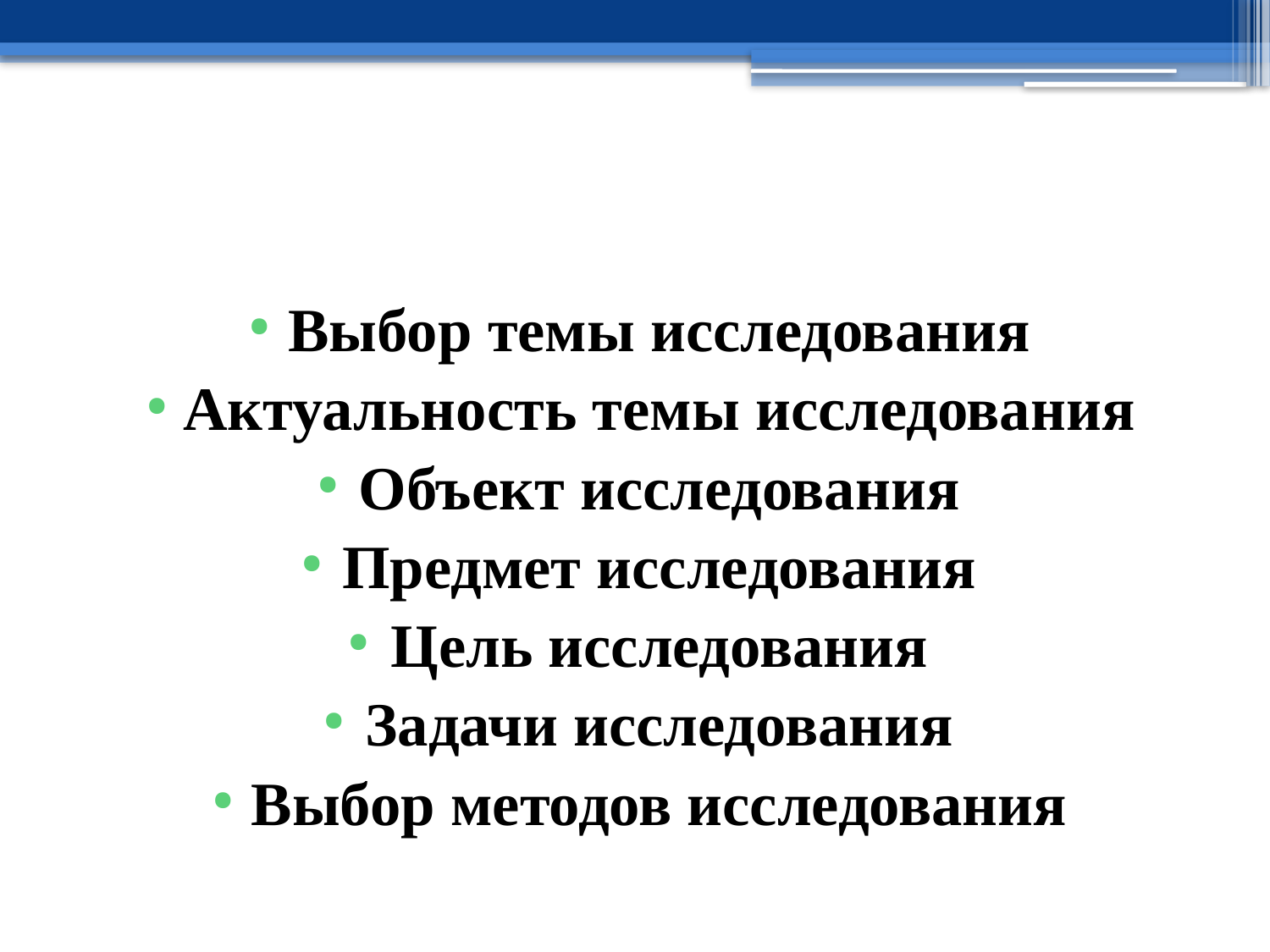

Выбор темы исследования
Актуальность темы исследования
Объект исследования
Предмет исследования
Цель исследования
Задачи исследования
Выбор методов исследования

#